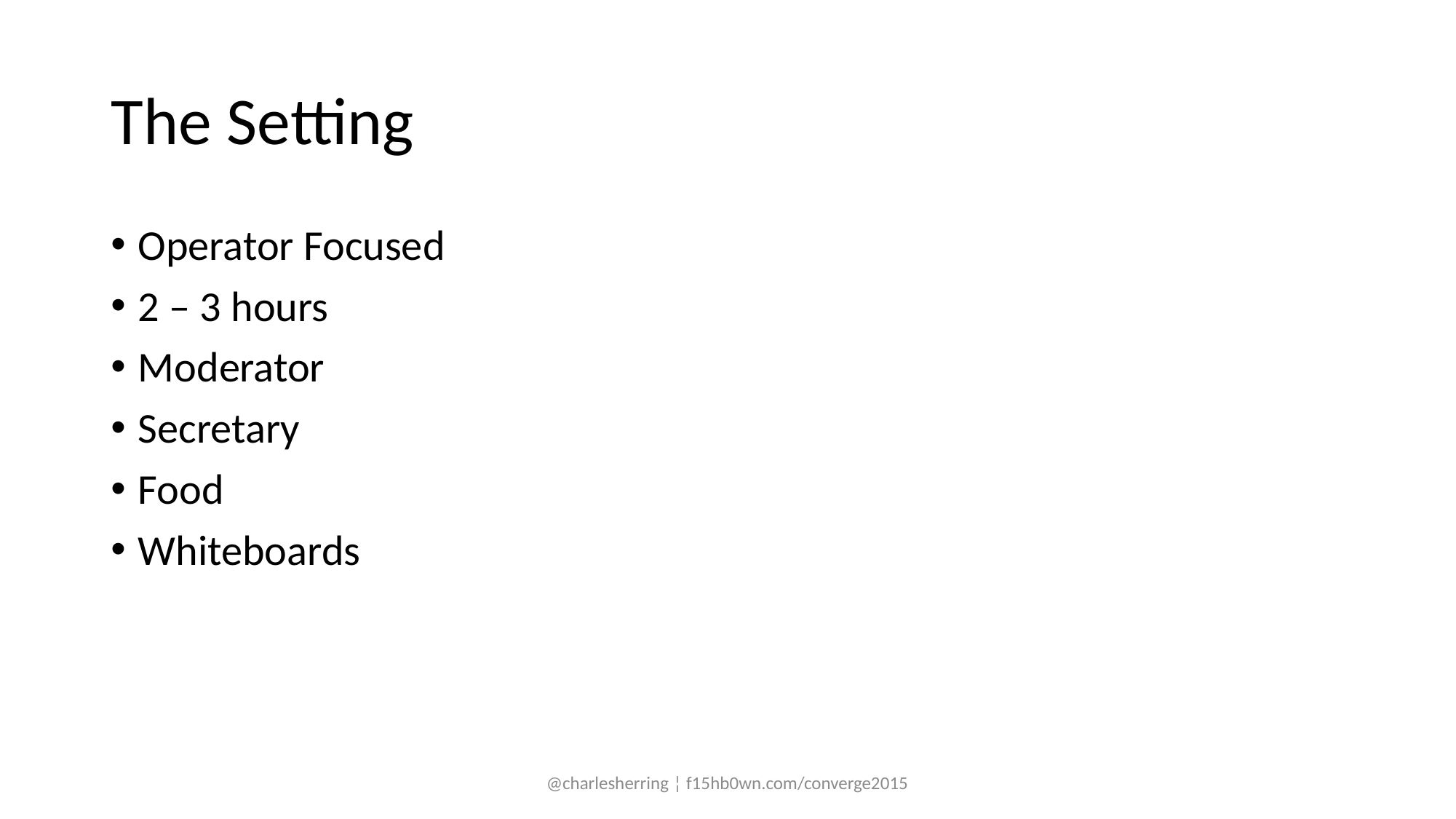

# The Setting
Operator Focused
2 – 3 hours
Moderator
Secretary
Food
Whiteboards
@charlesherring ¦ f15hb0wn.com/converge2015